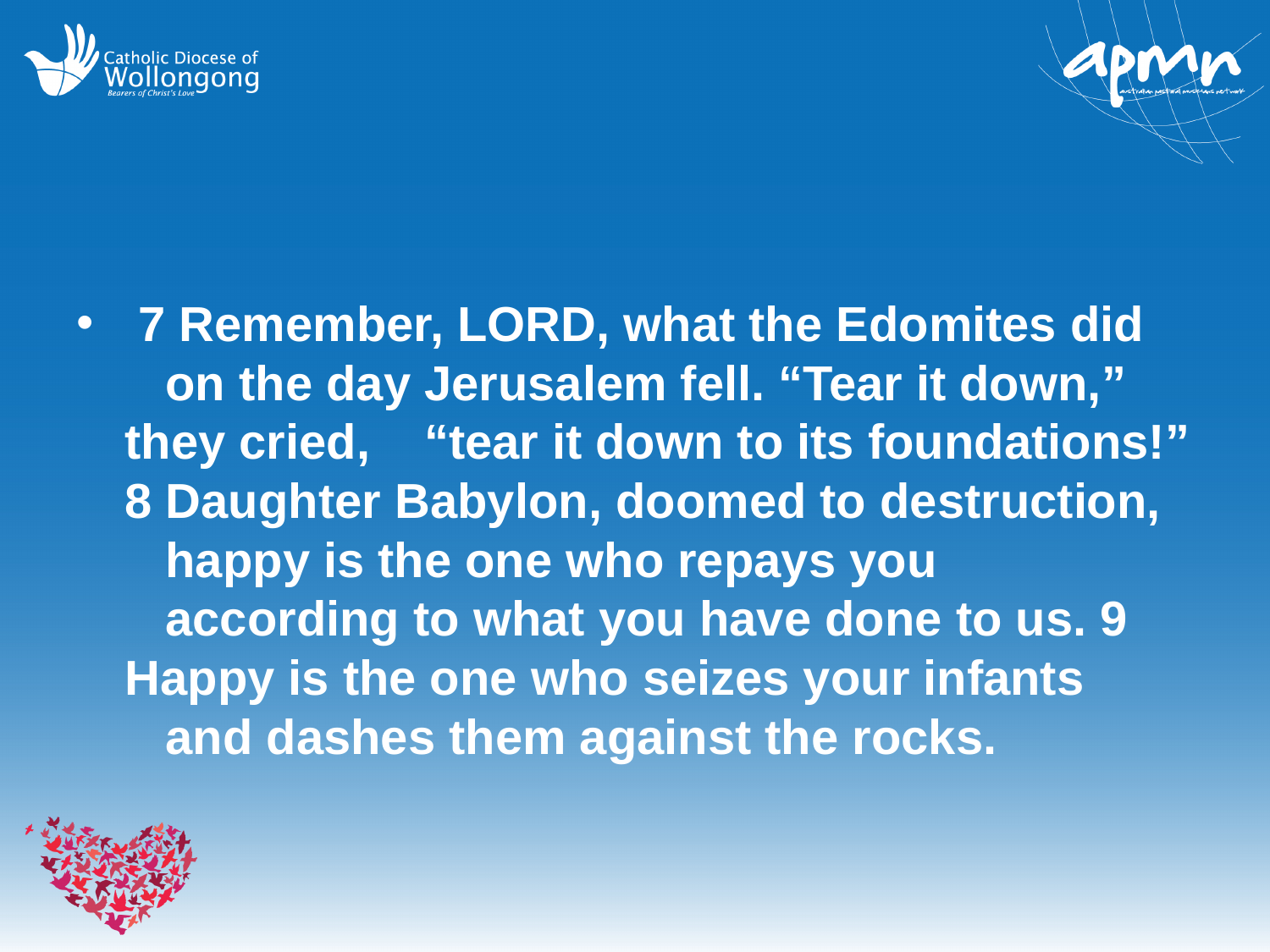

#
 7 Remember, LORD, what the Edomites did     on the day Jerusalem fell.  “Tear it down,” they cried,     “tear it down to its foundations!”  8 Daughter Babylon, doomed to destruction,     happy is the one who repays you     according to what you have done to us.  9 Happy is the one who seizes your infants     and dashes them against the rocks.